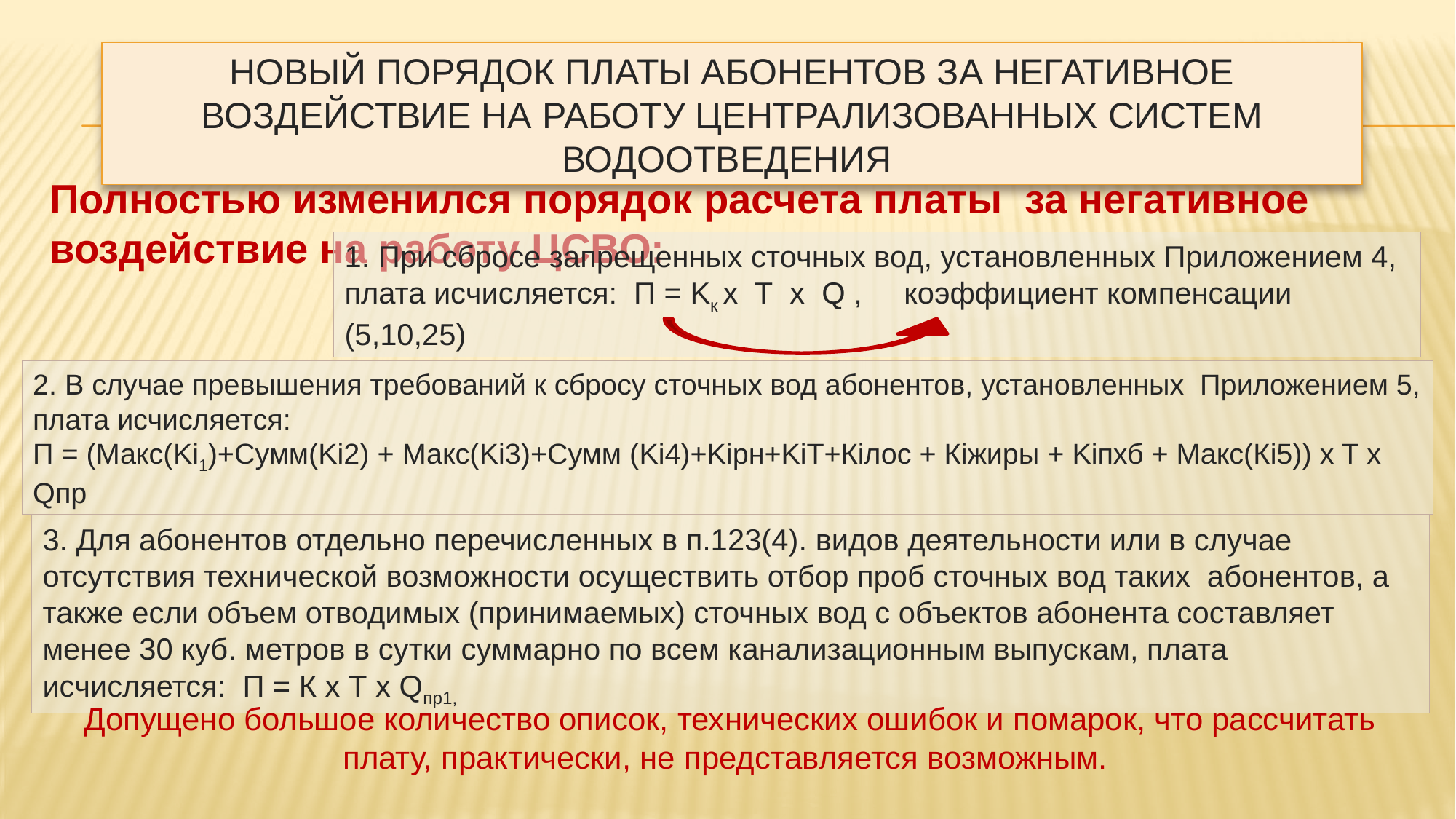

НОВЫЙ ПОРЯДОК ПЛАТЫ АБОНЕНТОВ ЗА НЕГАТИВНОЕ ВОЗДЕЙСТВИЕ НА РАБОТУ ЦЕНТРАЛИЗОВАННЫХ СИСТЕМ ВОДООТВЕДЕНИЯ
Полностью изменился порядок расчета платы  за негативное воздействие на работу ЦСВО:
1. При сбросе запрещенных сточных вод, установленных Приложением 4, плата исчисляется:  П = Kк x  T  x  Q ,     коэффициент компенсации (5,10,25)

2. В случае превышения требований к сбросу сточных вод абонентов, установленных  Приложением 5, плата исчисляется:
П = (Макс(Ki1)+Сумм(Ki2) + Макс(Ki3)+Сумм (Ki4)+Kiрн+KiT+Кiлос + Кiжиры + Kiпхб + Макс(Кi5)) x T x Qпр
3. Для абонентов отдельно перечисленных в п.123(4). видов деятельности или в случае отсутствия технической возможности осуществить отбор проб сточных вод таких  абонентов, а также если объем отводимых (принимаемых) сточных вод с объектов абонента составляет менее 30 куб. метров в сутки суммарно по всем канализационным выпускам, плата исчисляется:  П = К x Т x Qпр1,
Допущено большое количество описок, технических ошибок и помарок, что рассчитать плату, практически, не представляется возможным.